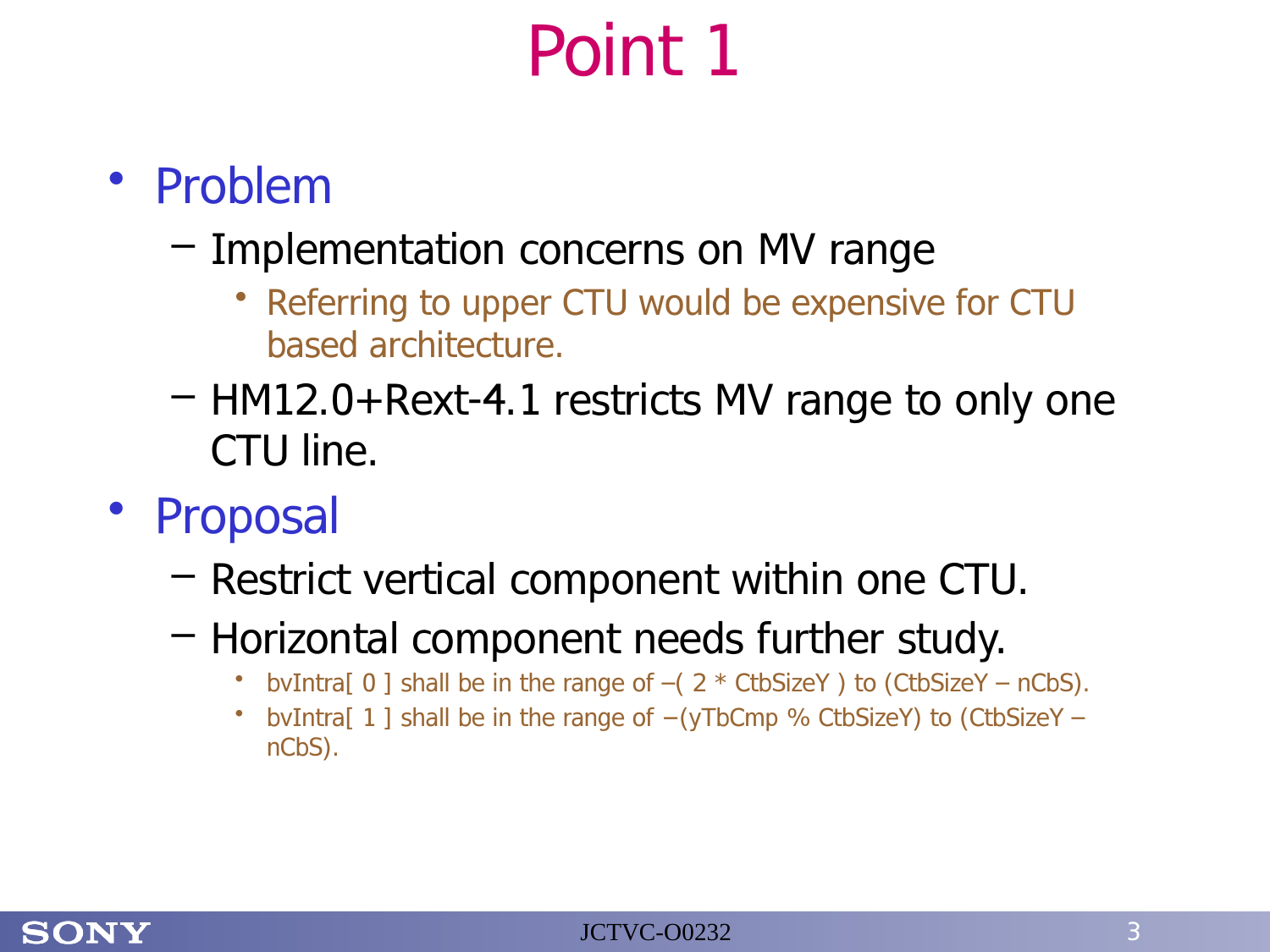

# Point 1
Problem
Implementation concerns on MV range
Referring to upper CTU would be expensive for CTU based architecture.
HM12.0+Rext-4.1 restricts MV range to only one CTU line.
Proposal
Restrict vertical component within one CTU.
Horizontal component needs further study.
bvIntra[ 0 ] shall be in the range of –( 2 * CtbSizeY ) to (CtbSizeY – nCbS).
bvIntra[ 1 ] shall be in the range of −(yTbCmp % CtbSizeY) to (CtbSizeY – nCbS).
JCTVC-O0232
3